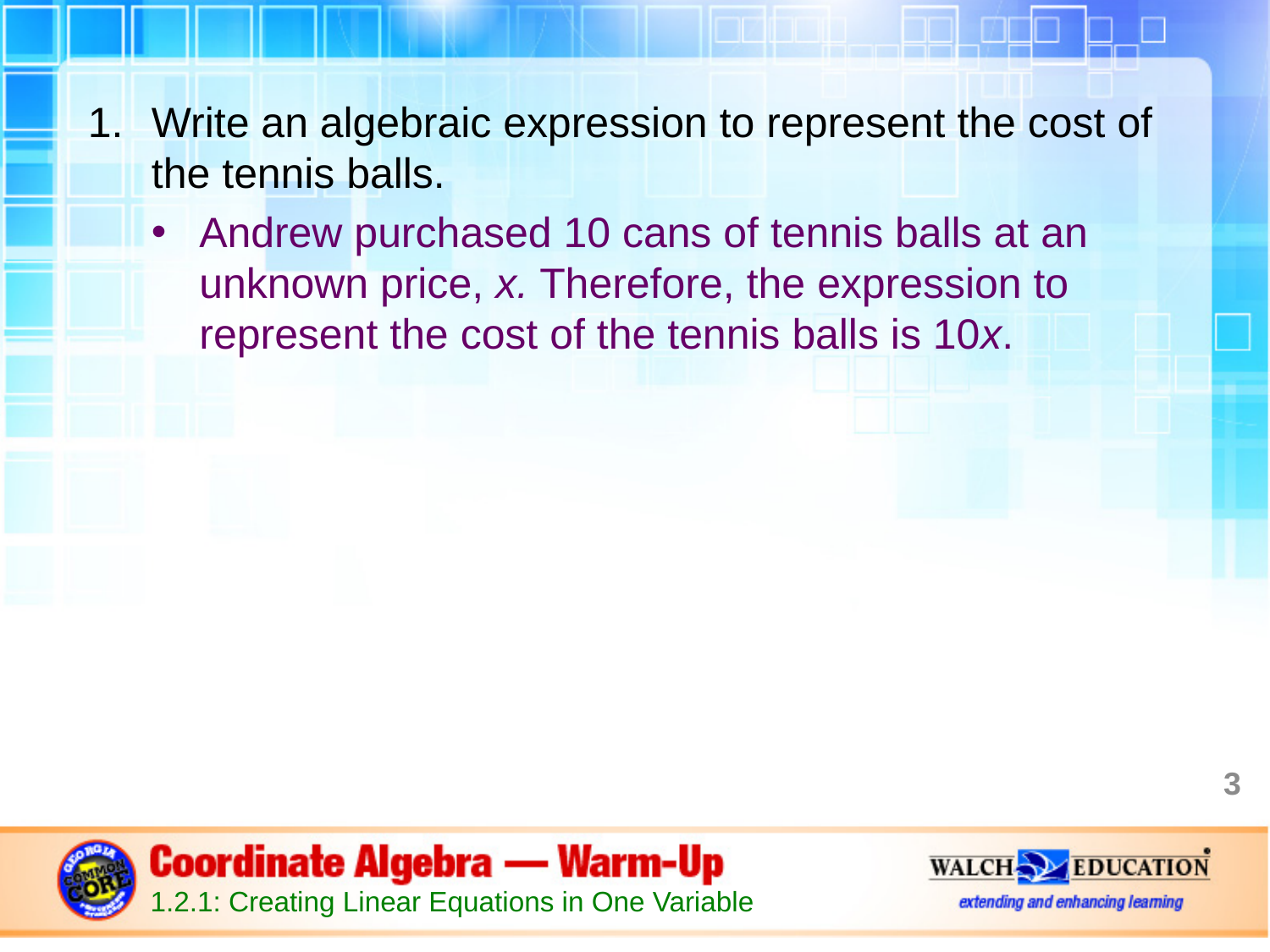

Write an algebraic expression to represent the cost of the tennis balls.
Andrew purchased 10 cans of tennis balls at an unknown price, x. Therefore, the expression to represent the cost of the tennis balls is 10x.
3

1.2.1: Creating Linear Equations in One Variable